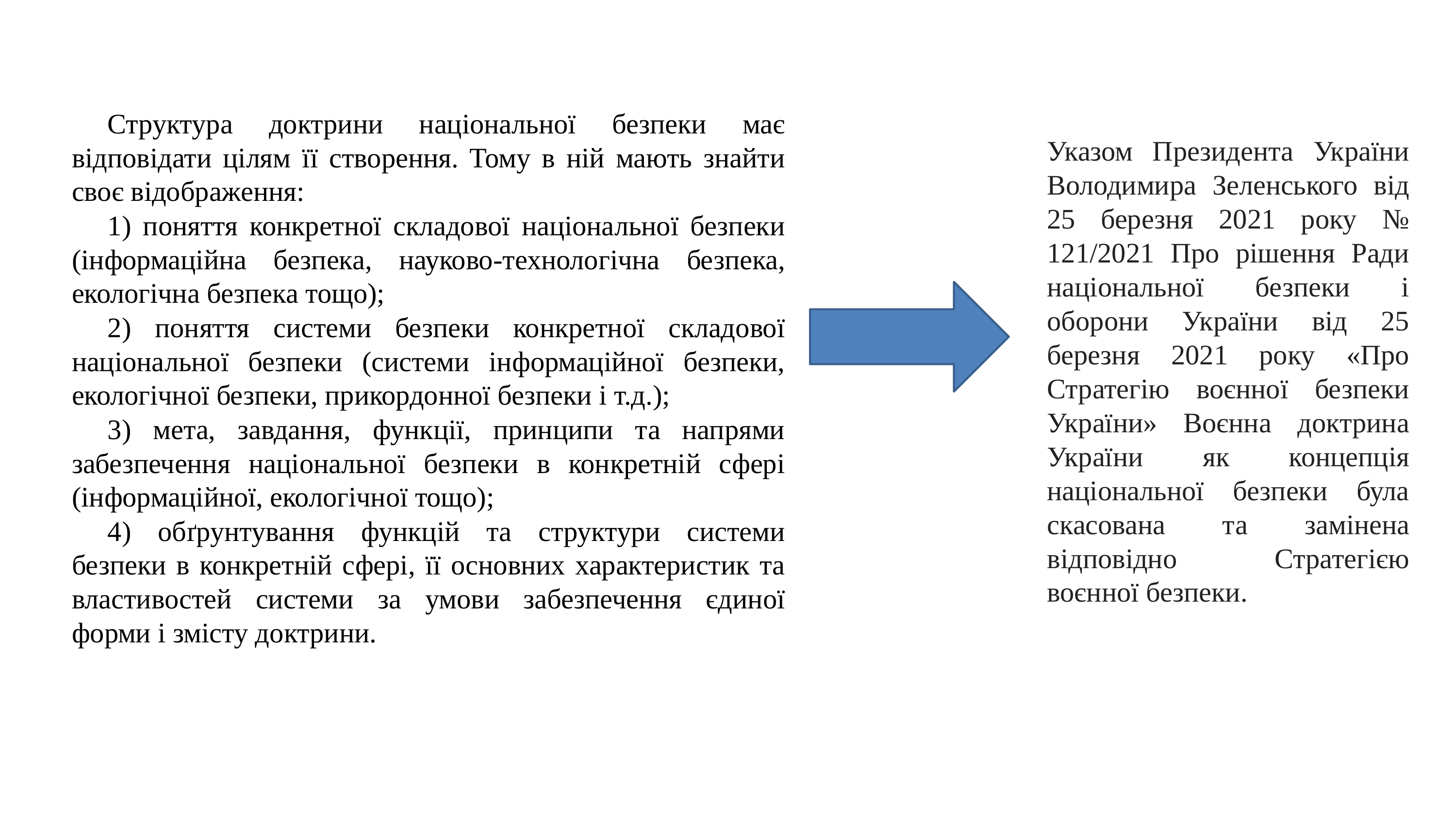

Структура доктрини національної безпеки має відповідати цілям її створення. Тому в ній мають знайти своє відображення:
1) поняття конкретної складової національної безпеки (інформаційна безпека, науково-технологічна безпека, екологічна безпека тощо);
2) поняття системи безпеки конкретної складової національної безпеки (системи інформаційної безпеки, екологічної безпеки, прикордонної безпеки і т.д.);
3) мета, завдання, функції, принципи та напрями забезпечення національної безпеки в конкретній сфері (інформаційної, екологічної тощо);
4) обґрунтування функцій та структури системи безпеки в конкретній сфері, її основних характеристик та властивостей системи за умови забезпечення єдиної форми і змісту доктрини.
Указом Президента України Володимира Зеленського від 25 березня 2021 року № 121/2021 Про рішення Ради національної безпеки і оборони України від 25 березня 2021 року «Про Стратегію воєнної безпеки України» Воєнна доктрина України як концепція національної безпеки була скасована та замінена відповідно Стратегією воєнної безпеки.